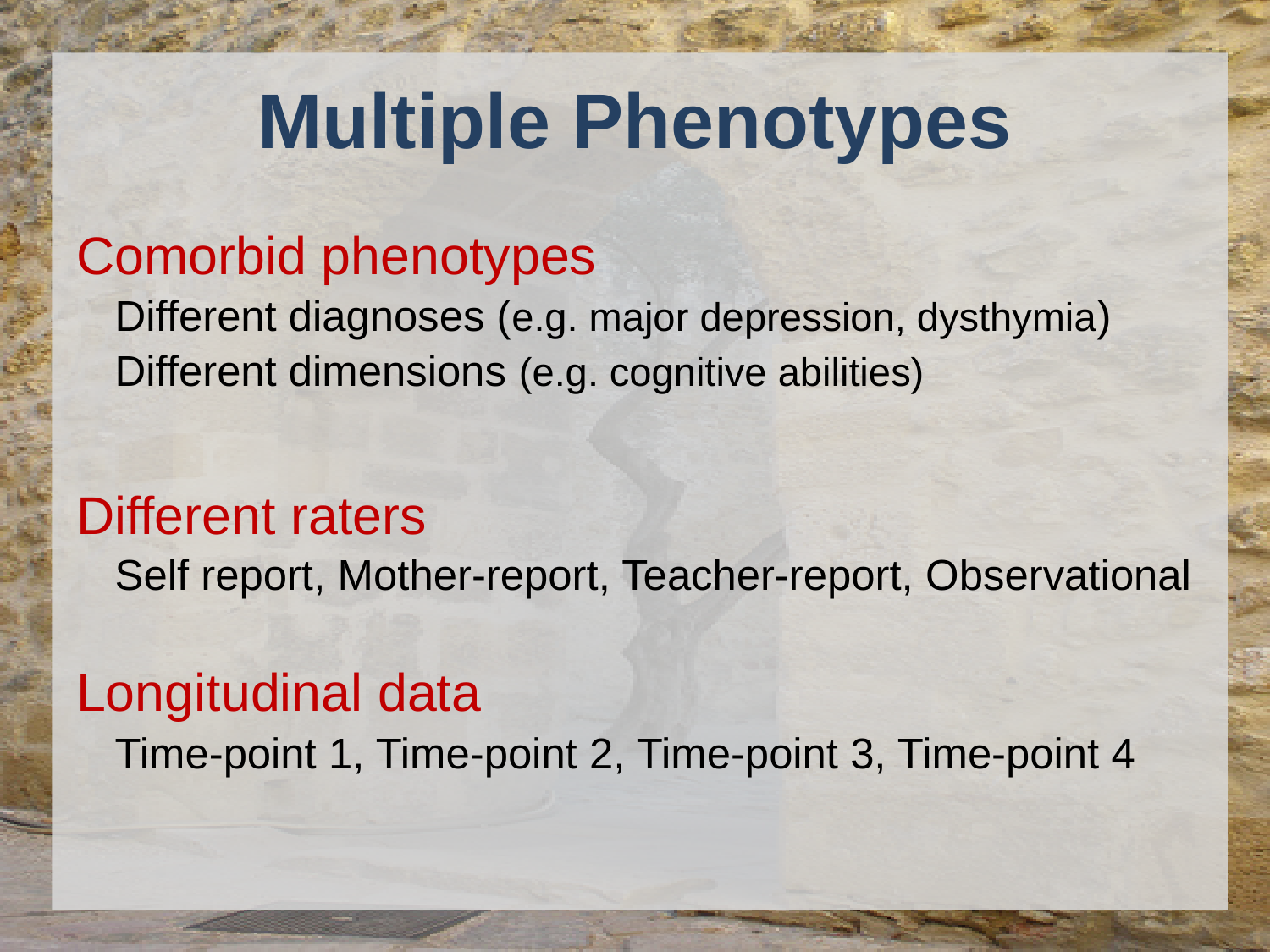

# Multiple Phenotypes

Comorbid phenotypes
	Different diagnoses (e.g. major depression, dysthymia)
	Different dimensions (e.g. cognitive abilities)

Different raters
	Self report, Mother-report, Teacher-report, Observational

Longitudinal data
	Time-point 1, Time-point 2, Time-point 3, Time-point 4